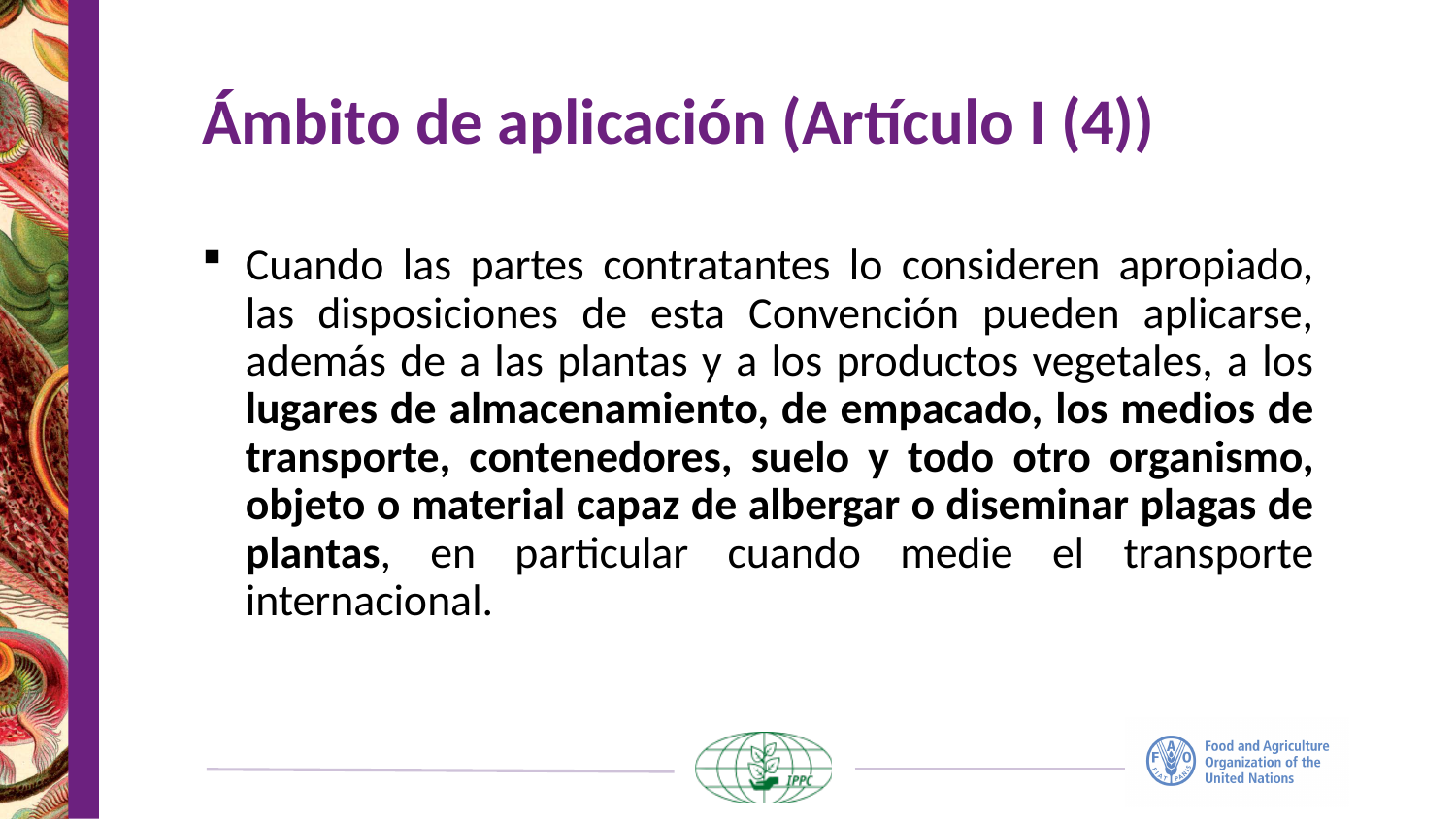

# Ámbito de aplicación (Artículo I (4))
Cuando las partes contratantes lo consideren apropiado, las disposiciones de esta Convención pueden aplicarse, además de a las plantas y a los productos vegetales, a los
lugares de almacenamiento, de empacado, los medios de transporte, contenedores, suelo y todo otro organismo, objeto o material capaz de albergar o diseminar plagas de plantas, en particular cuando medie el transporte internacional.